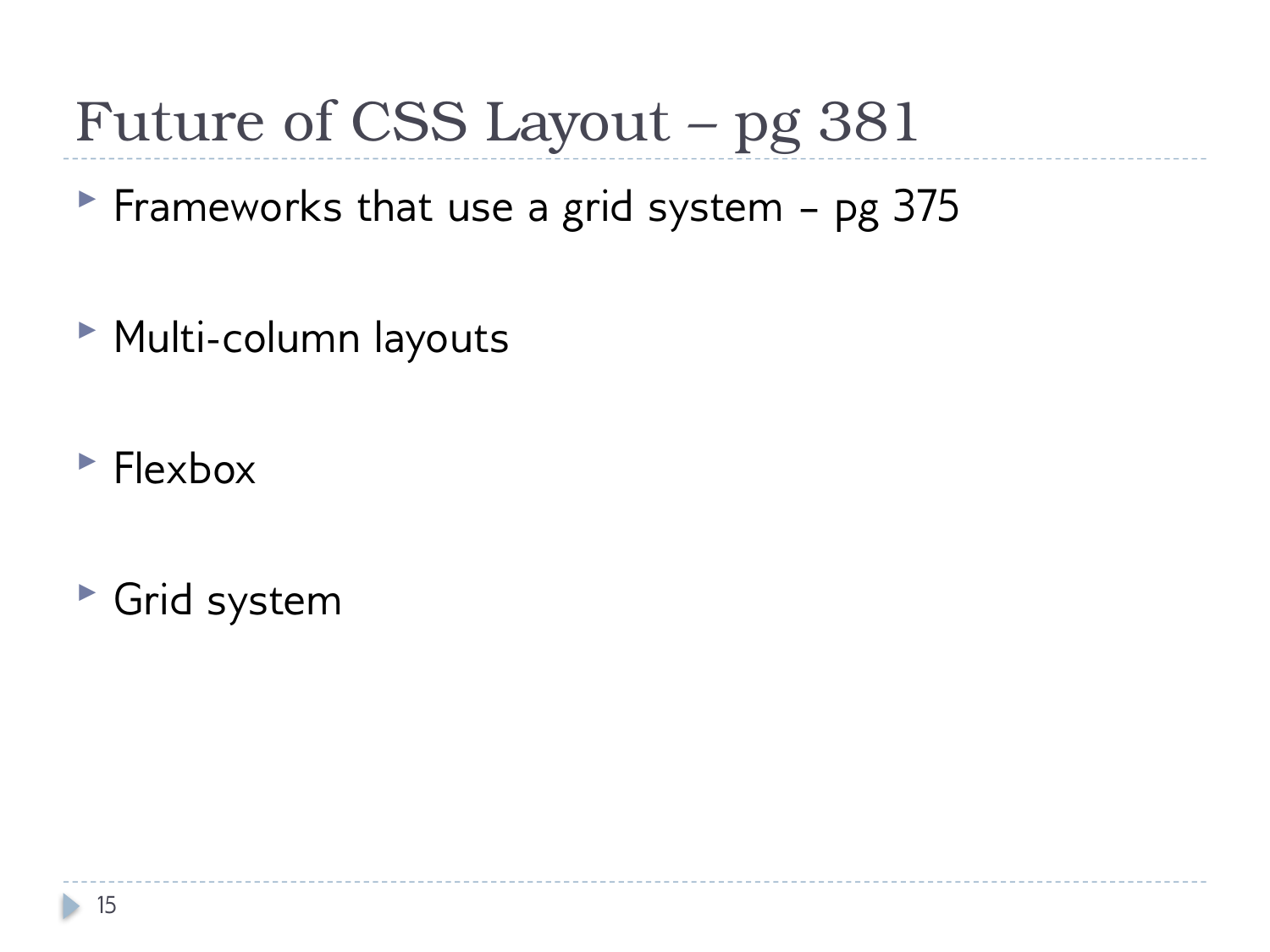

# Future of CSS Layout – pg 381
Frameworks that use a grid system – pg 375

Multi-column layouts

Flexbox

Grid system

15